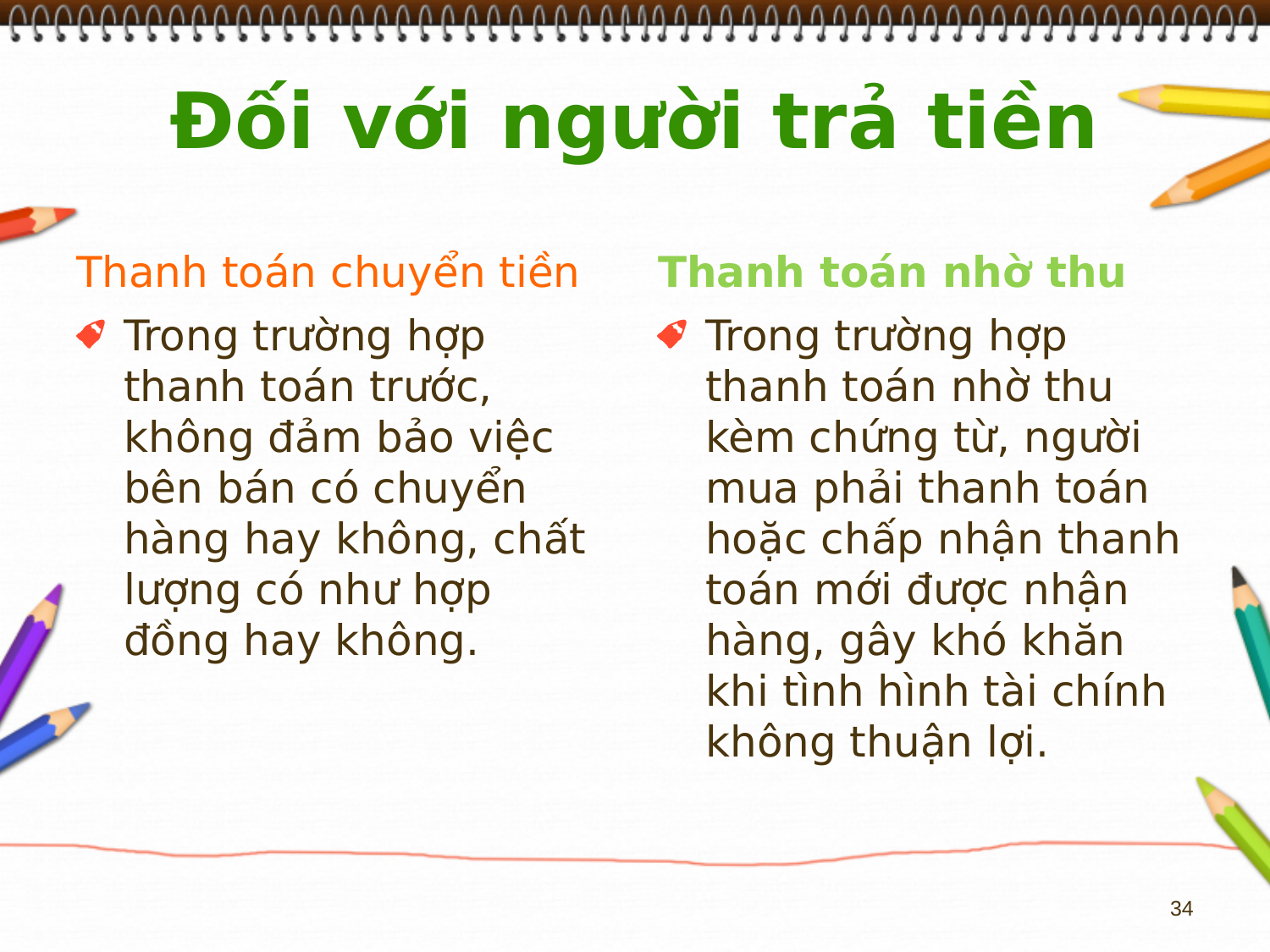

# Đối với người trả tiền
Thanh toán chuyển tiền
Thanh toán nhờ thu
Trong trường hợp thanh toán trước, không đảm bảo việc bên bán có chuyển hàng hay không, chất lượng có như hợp đồng hay không.
Trong trường hợp thanh toán nhờ thu kèm chứng từ, người mua phải thanh toán hoặc chấp nhận thanh toán mới được nhận hàng, gây khó khăn khi tình hình tài chính không thuận lợi.
34